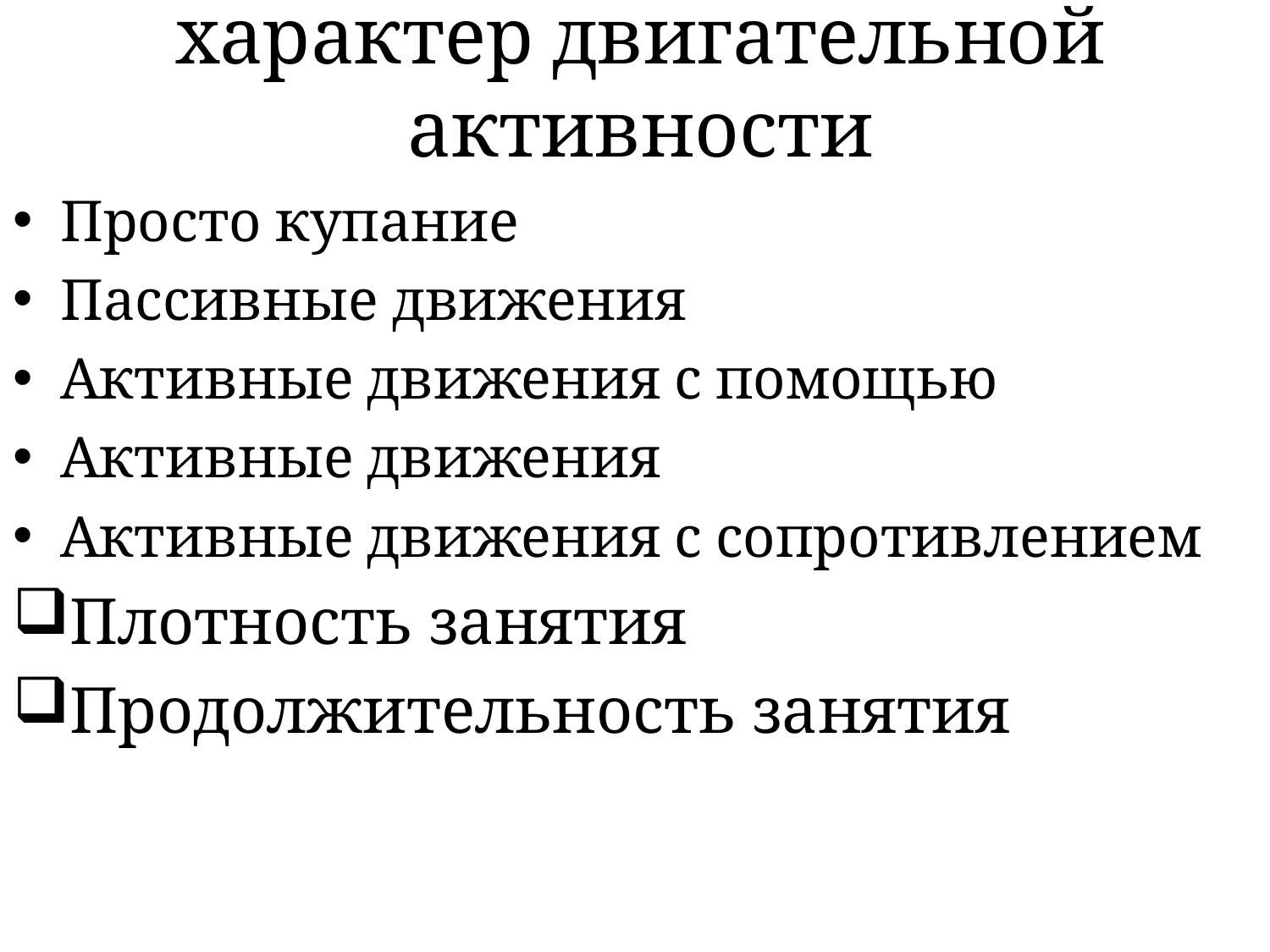

характер двигательной активности
Просто купание
Пассивные движения
Активные движения с помощью
Активные движения
Активные движения с сопротивлением
Плотность занятия
Продолжительность занятия